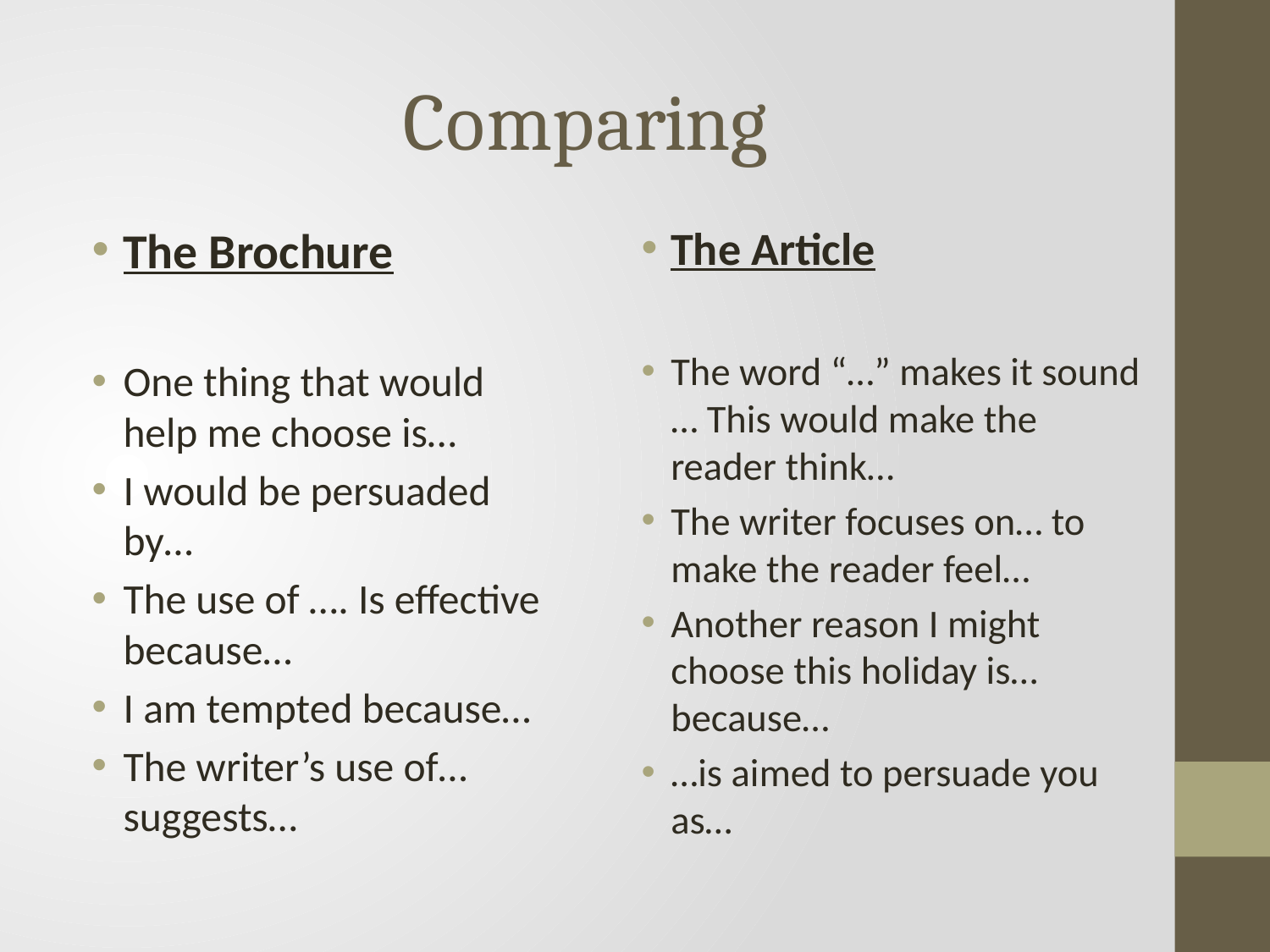

# Comparing
The Brochure

One thing that would help me choose is…
I would be persuaded by…
The use of …. Is effective because…
I am tempted because…
The writer’s use of… suggests…
The Article

The word “…” makes it sound … This would make the reader think…
The writer focuses on… to make the reader feel…
Another reason I might choose this holiday is…because…
…is aimed to persuade you as…